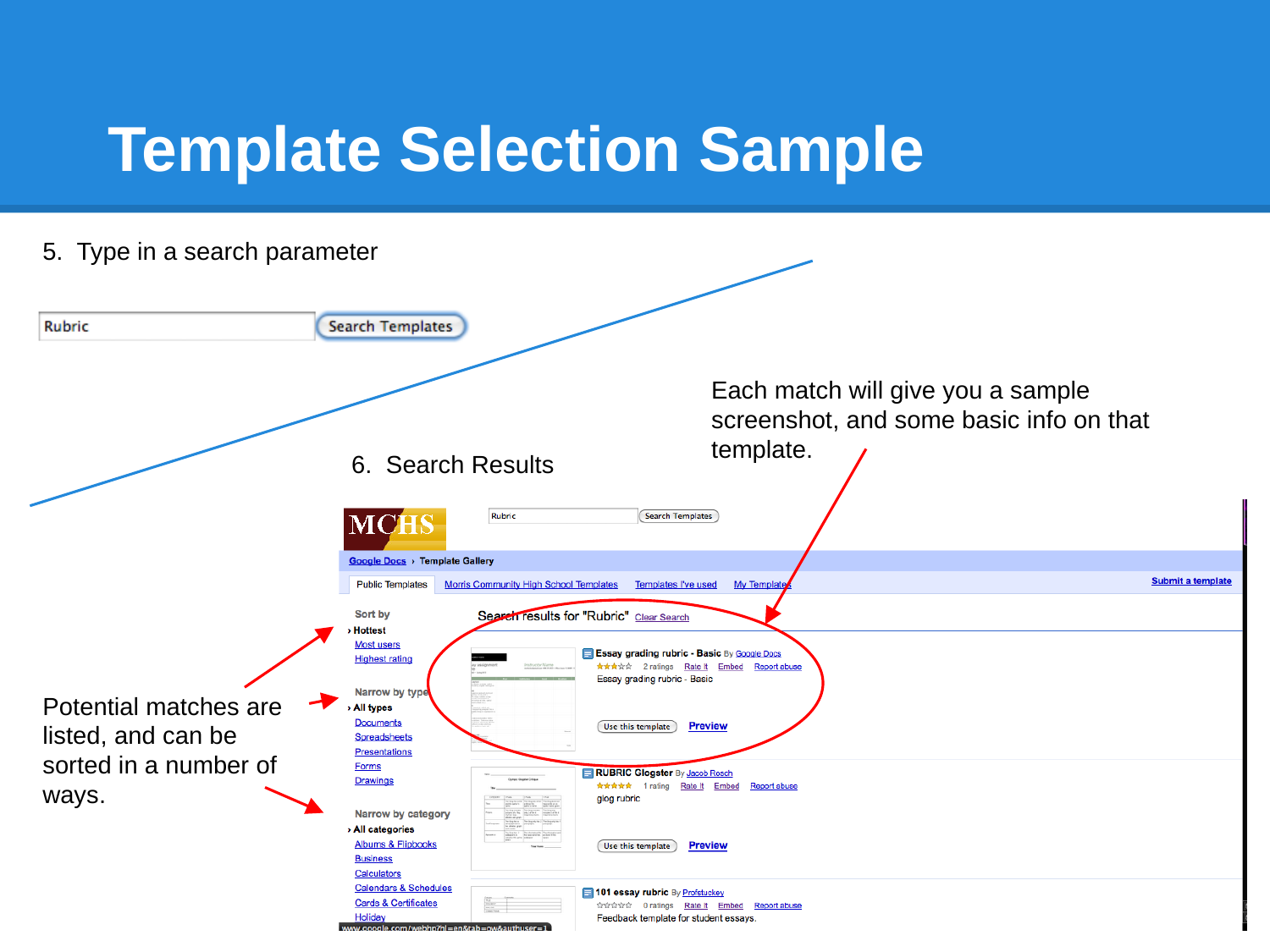

# Template Selection Sample
5.  Type in a search parameter

Each match will give you a sample screenshot, and some basic info on that template.
6.  Search Results

Potential matches are listed, and can be sorted in a number of ways.